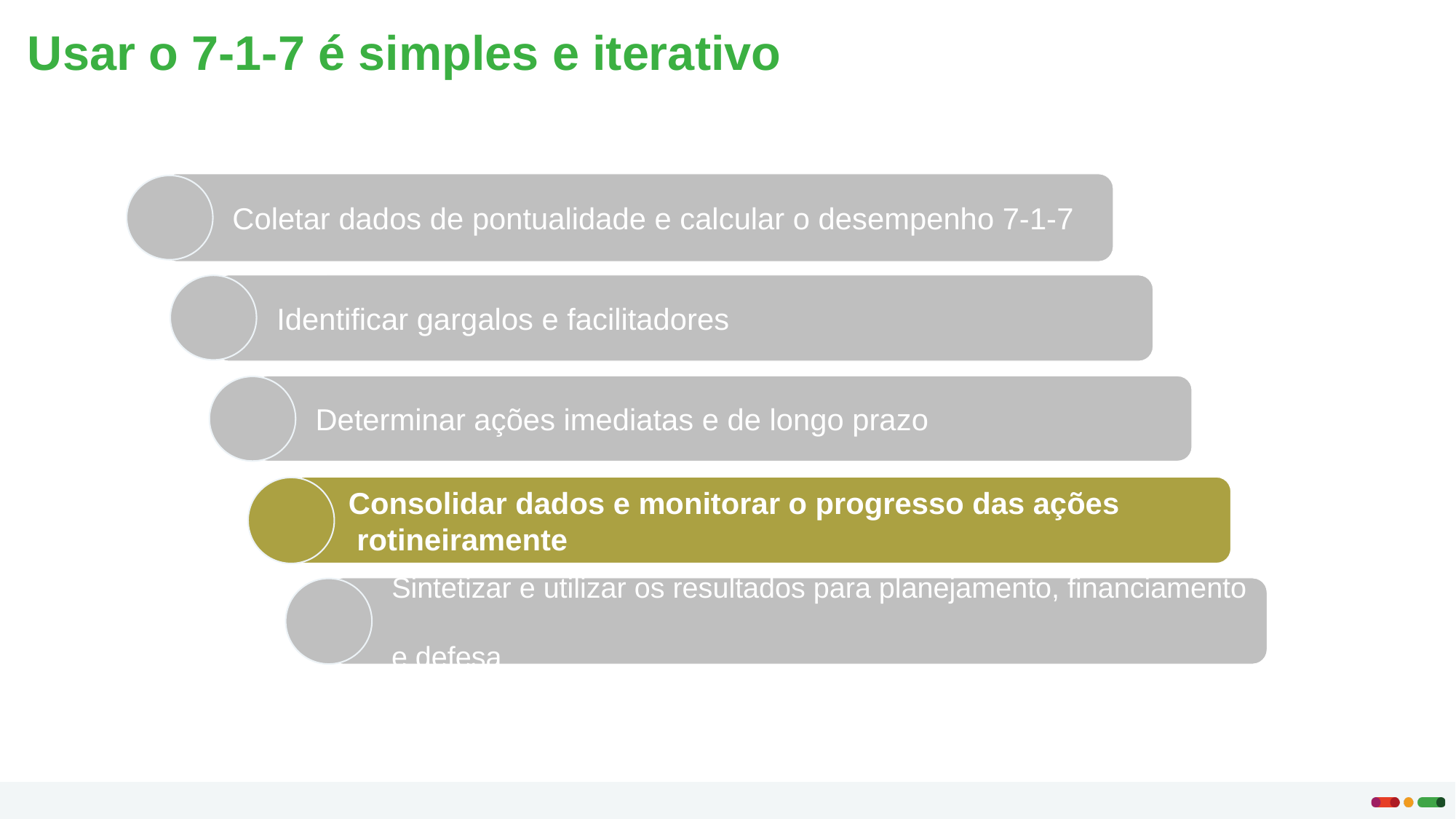

Usar o 7-1-7 é simples e iterativo
    Coletar dados de pontualidade e calcular o desempenho 7-1-7

   Identificar gargalos e facilitadores

   Determinar ações imediatas e de longo prazo

     Consolidar dados e monitorar o progresso das ações
      rotineiramente

      Sintetizar e utilizar os resultados para planejamento, financiamento
      e defesa